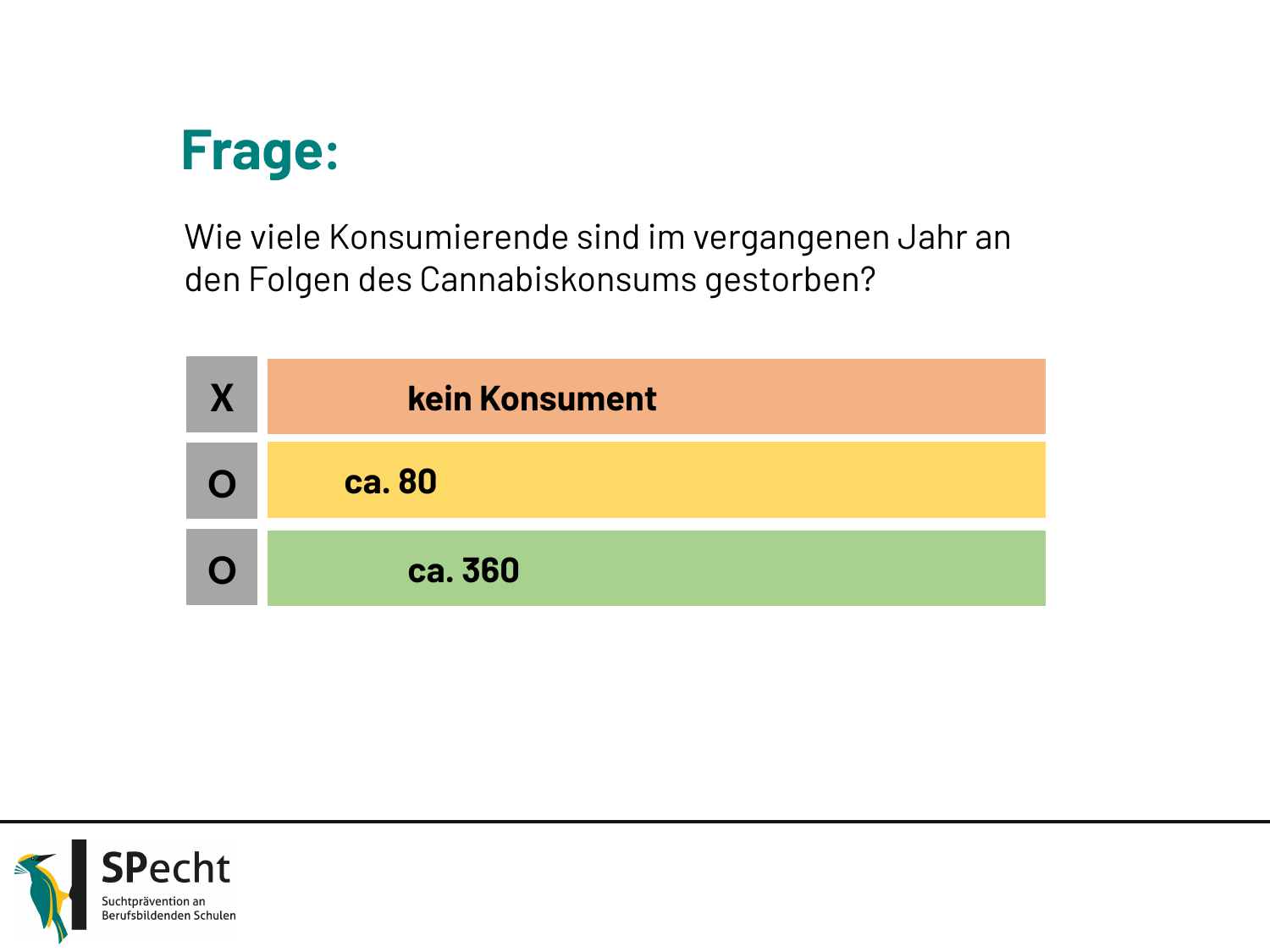

Frage:

Wie viele Konsumierende sind im vergangenen Jahr an den Folgen des Cannabiskonsums gestorben?
X
O
O

     	kein Konsument
   	ca. 80
	ca. 360